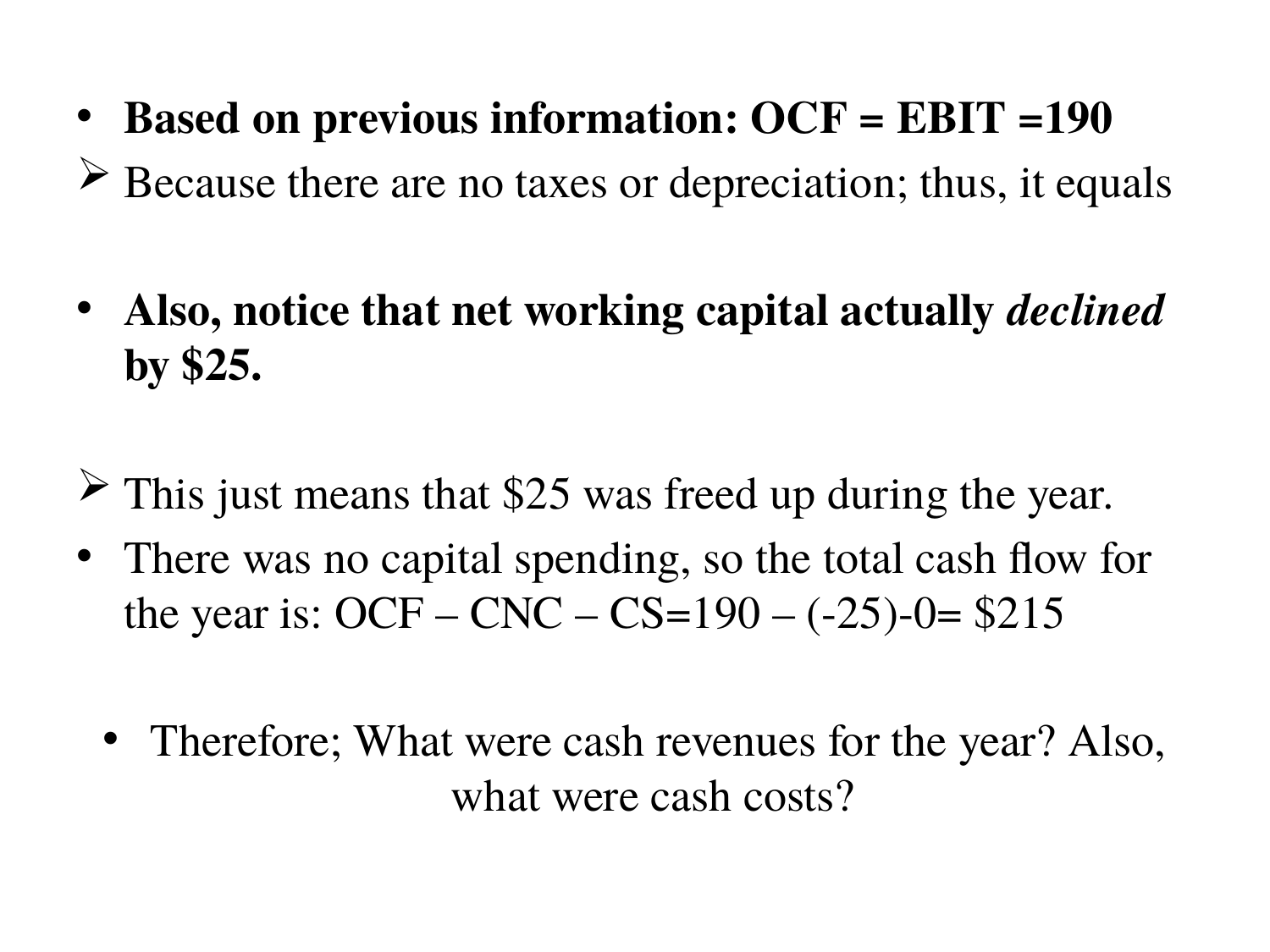

Based on previous information: OCF = EBIT =190
Because there are no taxes or depreciation; thus, it equals

Also, notice that net working capital actually declined by $25.

This just means that $25 was freed up during the year.
There was no capital spending, so the total cash flow for the year is: OCF – CNC – CS=190 – (-25)-0= $215

Therefore; What were cash revenues for the year? Also, what were cash costs?